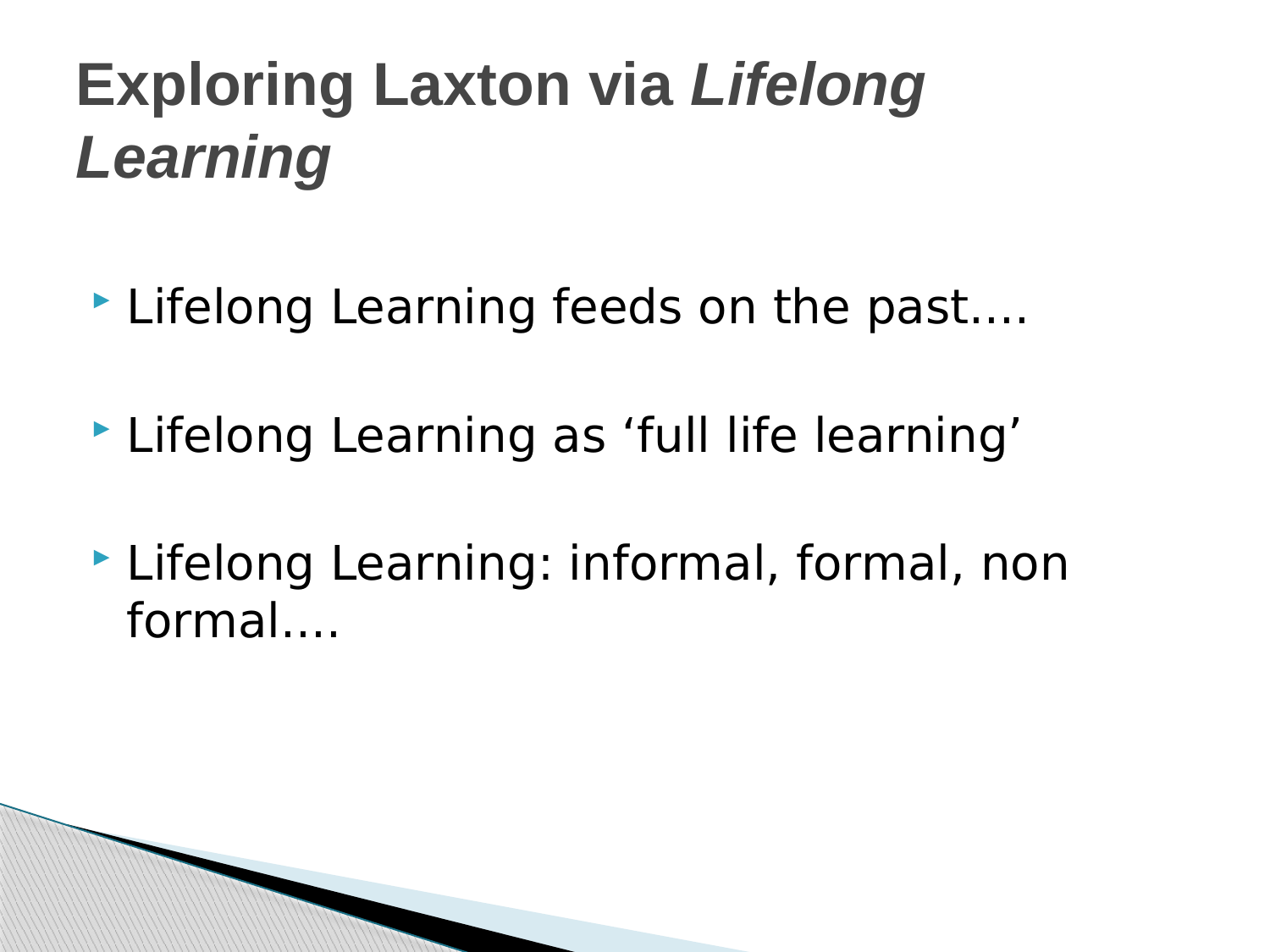

# Exploring Laxton via Lifelong Learning

Lifelong Learning feeds on the past....

Lifelong Learning as ‘full life learning’

Lifelong Learning: informal, formal, non formal....